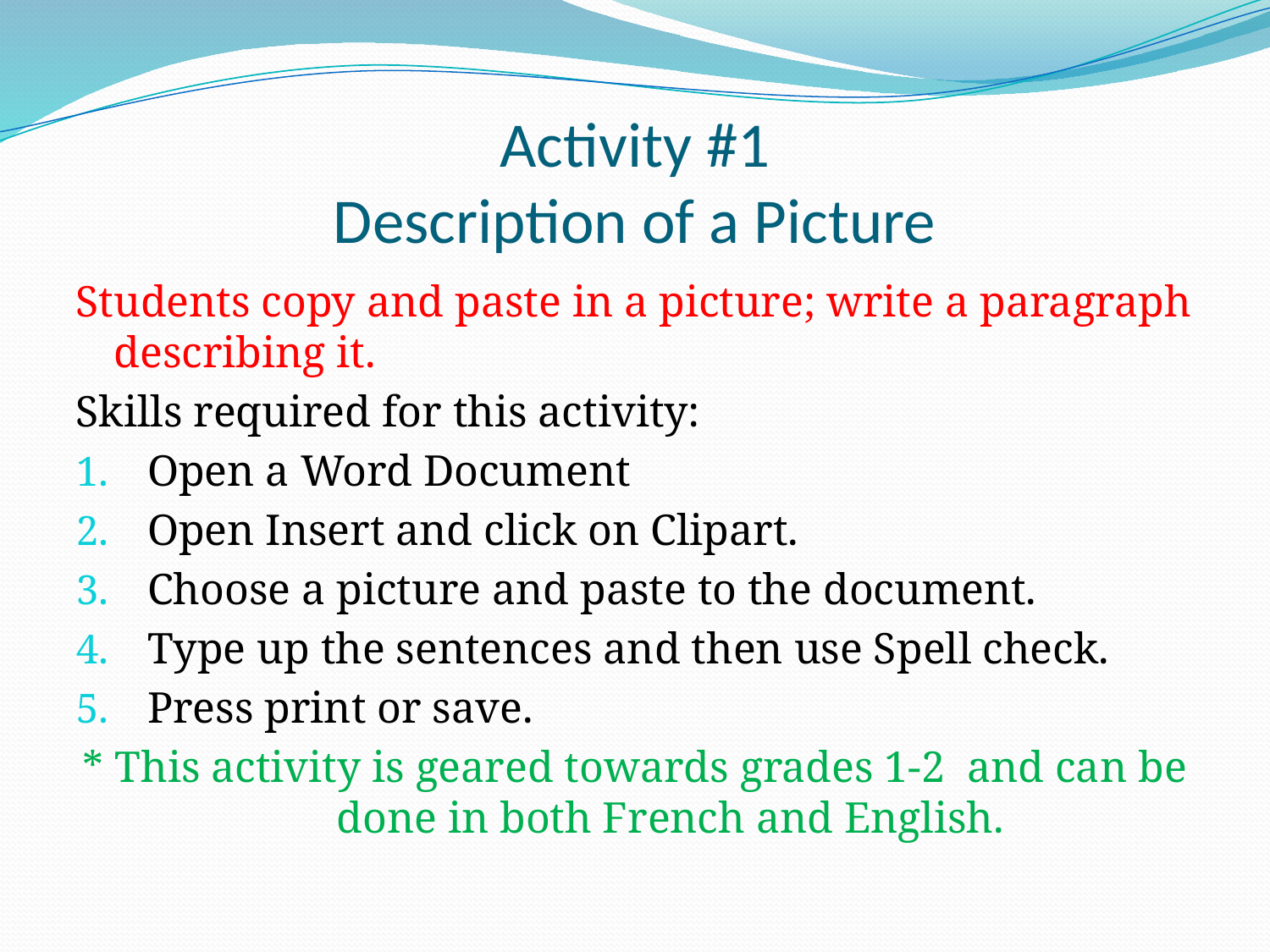

# Activity #1 Description of a Picture
Students copy and paste in a picture; write a paragraph describing it.
Skills required for this activity:
Open a Word Document
Open Insert and click on Clipart.
Choose a picture and paste to the document.
Type up the sentences and then use Spell check.
Press print or save.
* This activity is geared towards grades 1-2  and can be done in both French and English.